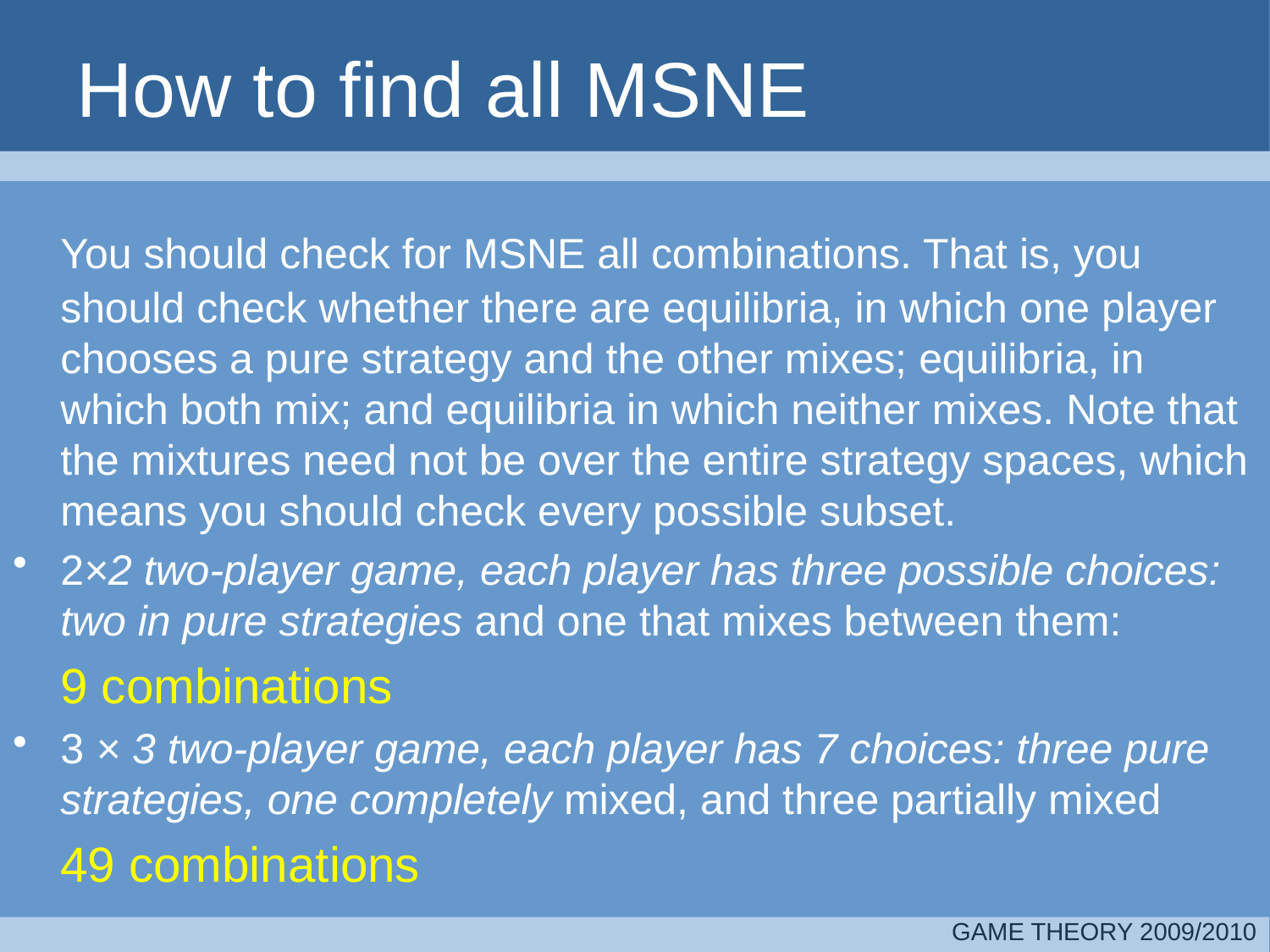

# How to find all MSNE
	You should check for MSNE all combinations. That is, you should check whether there are equilibria, in which one player chooses a pure strategy and the other mixes; equilibria, in which both mix; and equilibria in which neither mixes. Note that the mixtures need not be over the entire strategy spaces, which means you should check every possible subset.
2×2 two-player game, each player has three possible choices: two in pure strategies and one that mixes between them:
	9 combinations
3 × 3 two-player game, each player has 7 choices: three pure strategies, one completely mixed, and three partially mixed
	49 combinations
GAME THEORY 2009/2010